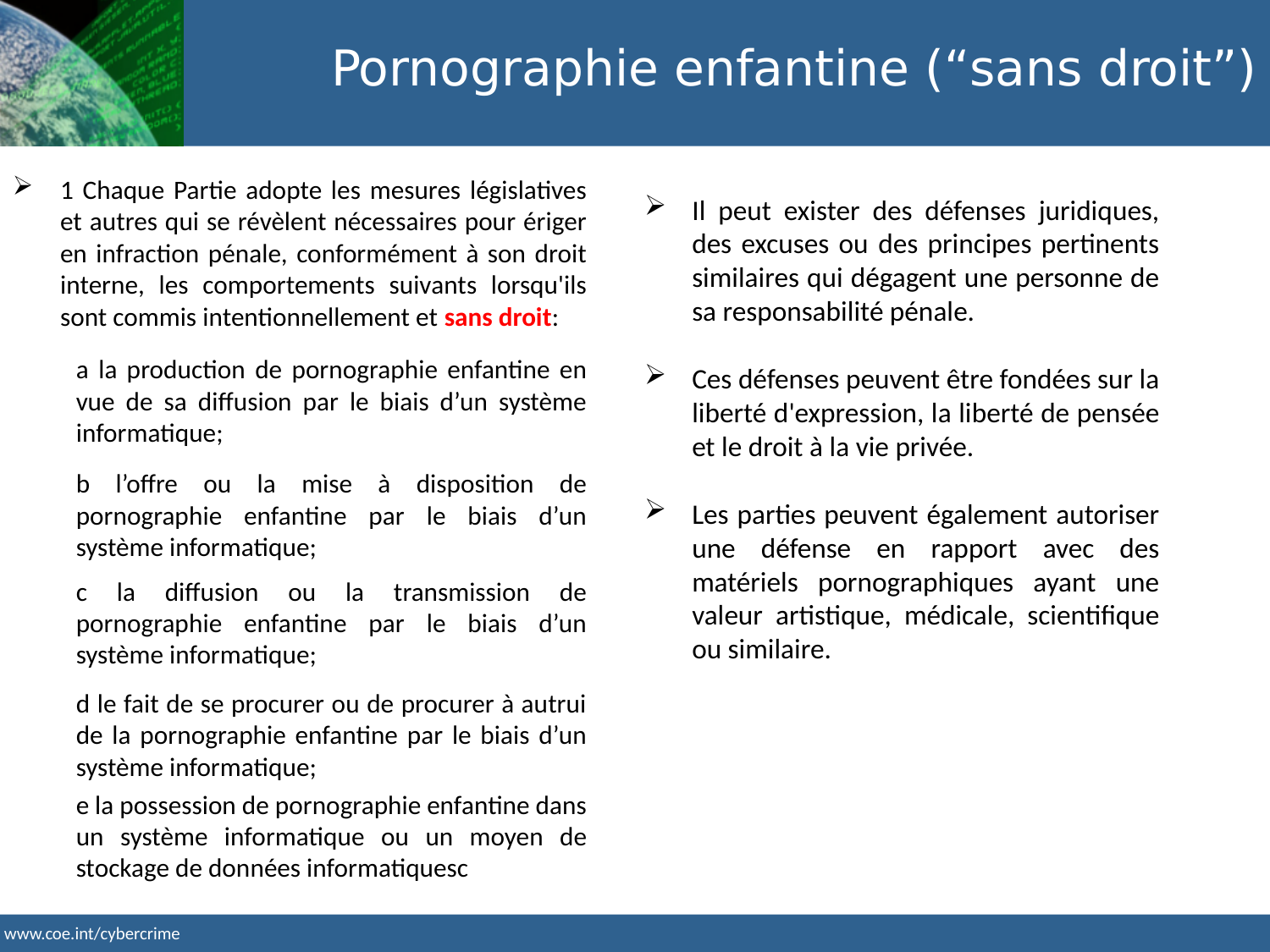

Pornographie enfantine (“sans droit”)
1 Chaque Partie adopte les mesures législatives et autres qui se révèlent nécessaires pour ériger en infraction pénale, conformément à son droit interne, les comportements suivants lorsqu'ils sont commis intentionnellement et sans droit:

a la production de pornographie enfantine en vue de sa diffusion par le biais d’un système informatique;

b l’offre ou la mise à disposition de pornographie enfantine par le biais d’un système informatique;

c la diffusion ou la transmission de pornographie enfantine par le biais d’un système informatique;

d le fait de se procurer ou de procurer à autrui de la pornographie enfantine par le biais d’un système informatique;

e la possession de pornographie enfantine dans un système informatique ou un moyen de stockage de données informatiquesc
Il peut exister des défenses juridiques, des excuses ou des principes pertinents similaires qui dégagent une personne de sa responsabilité pénale.

Ces défenses peuvent être fondées sur la liberté d'expression, la liberté de pensée et le droit à la vie privée.

Les parties peuvent également autoriser une défense en rapport avec des matériels pornographiques ayant une valeur artistique, médicale, scientifique ou similaire.